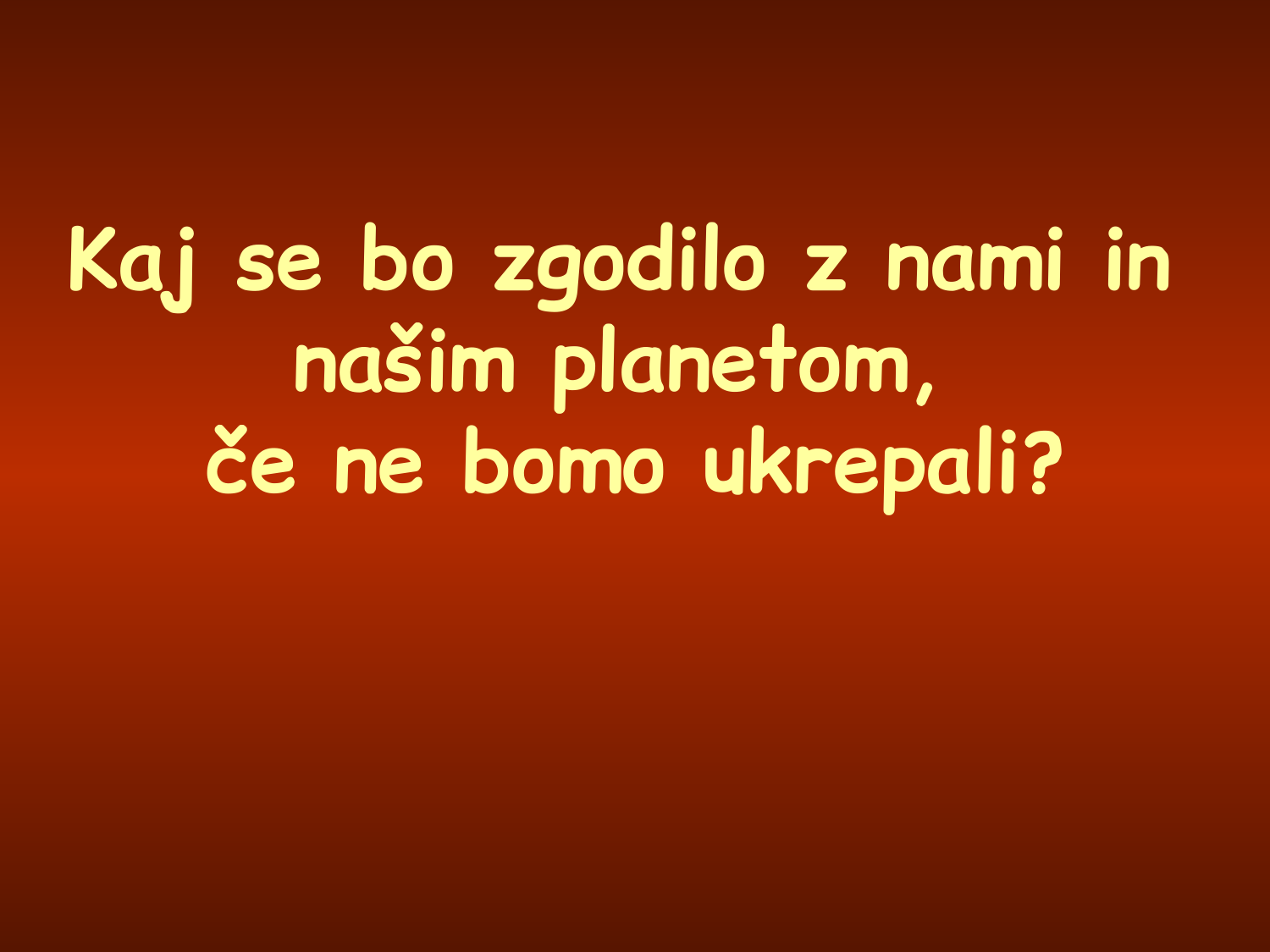

Kaj se bo zgodilo z nami in
našim planetom,
če ne bomo ukrepali?